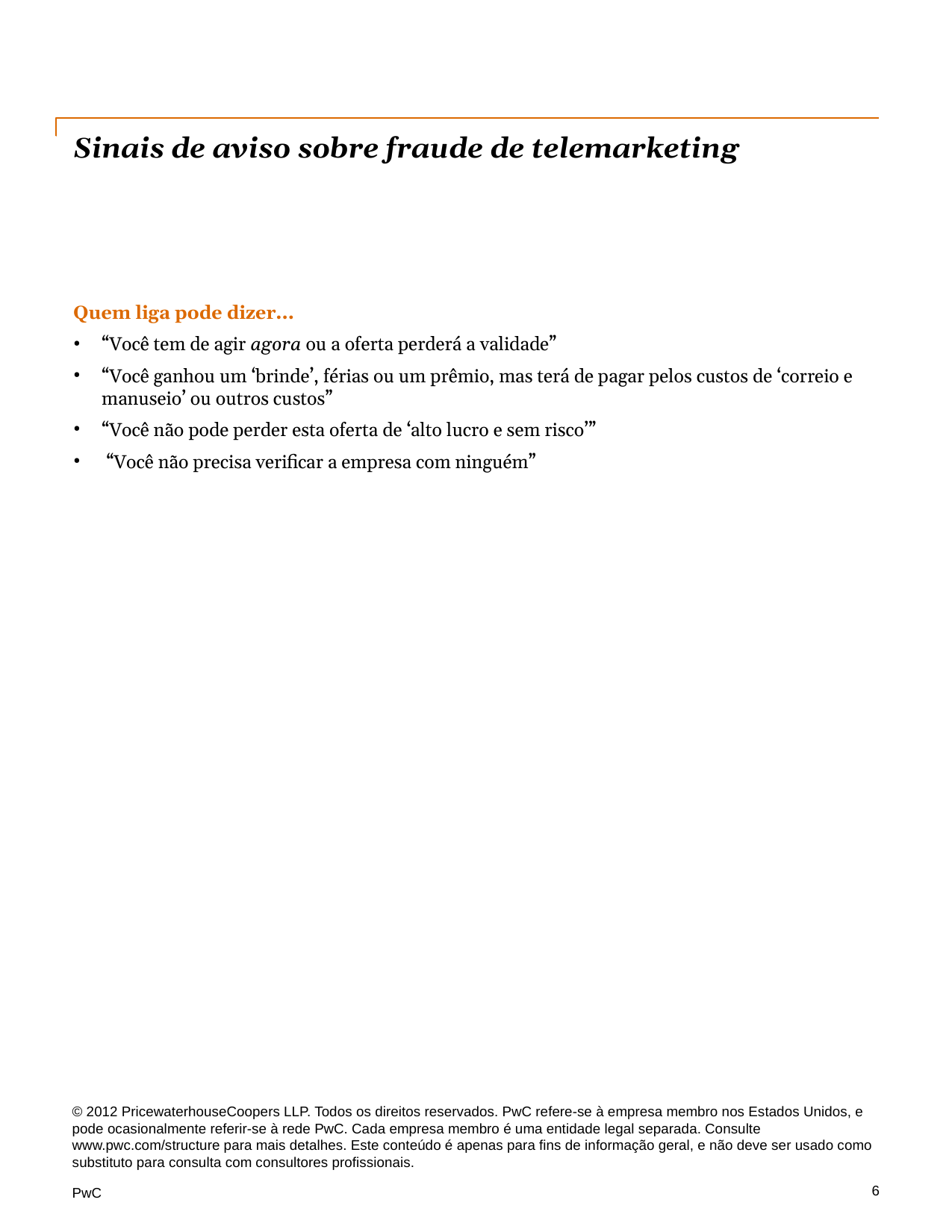

# Sinais de aviso sobre fraude de telemarketing
Quem liga pode dizer...
“Você tem de agir agora ou a oferta perderá a validade”
“Você ganhou um ‘brinde’, férias ou um prêmio, mas terá de pagar pelos custos de ‘correio e manuseio’ ou outros custos”
“Você não pode perder esta oferta de ‘alto lucro e sem risco’”
 “Você não precisa verificar a empresa com ninguém”
© 2012 PricewaterhouseCoopers LLP. Todos os direitos reservados. PwC refere-se à empresa membro nos Estados Unidos, e pode ocasionalmente referir-se à rede PwC. Cada empresa membro é uma entidade legal separada. Consulte www.pwc.com/structure para mais detalhes. Este conteúdo é apenas para fins de informação geral, e não deve ser usado como substituto para consulta com consultores profissionais.
6